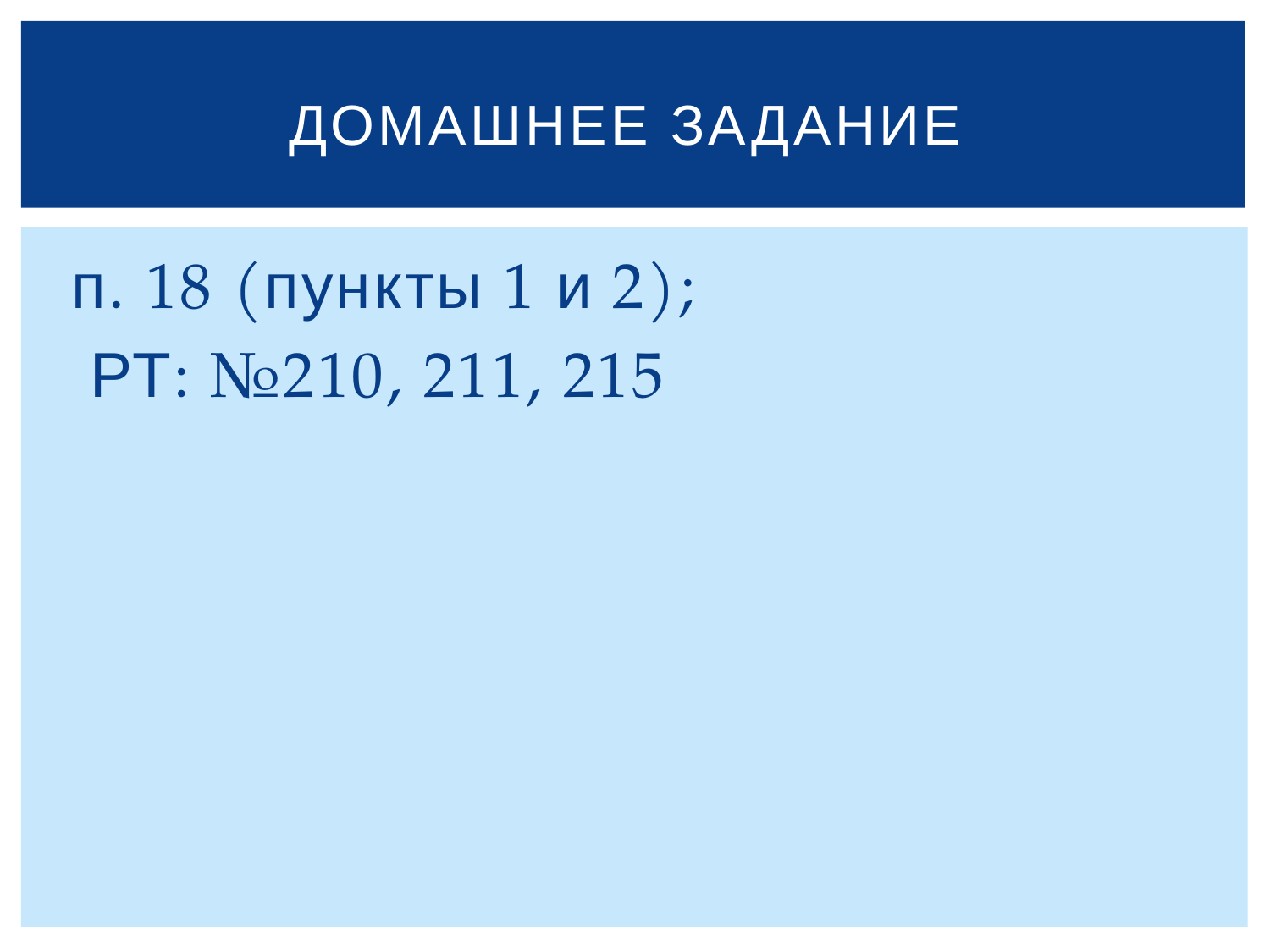

# Домашнее задание
п. 18 (пункты 1 и 2);
 РТ: №210, 211, 215